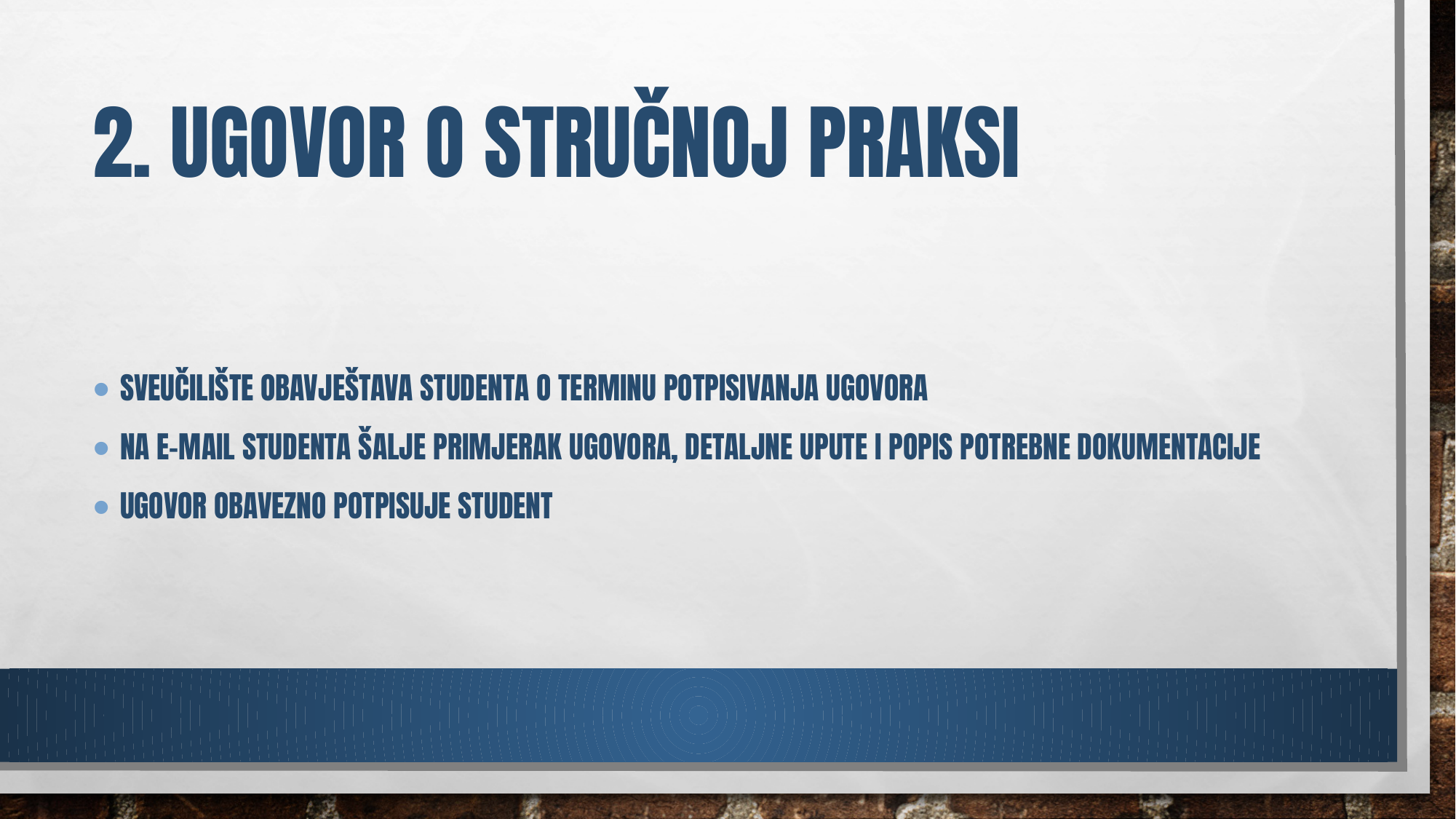

# 2. Ugovor o stručnoj praksi
Sveučilište obavještava studenta o terminu potpisivanja Ugovora
Na e-mail studenta šalje primjerak ugovora, detaljne upute i popis potrebne dokumentacije
Ugovor obavezno potpisuje student